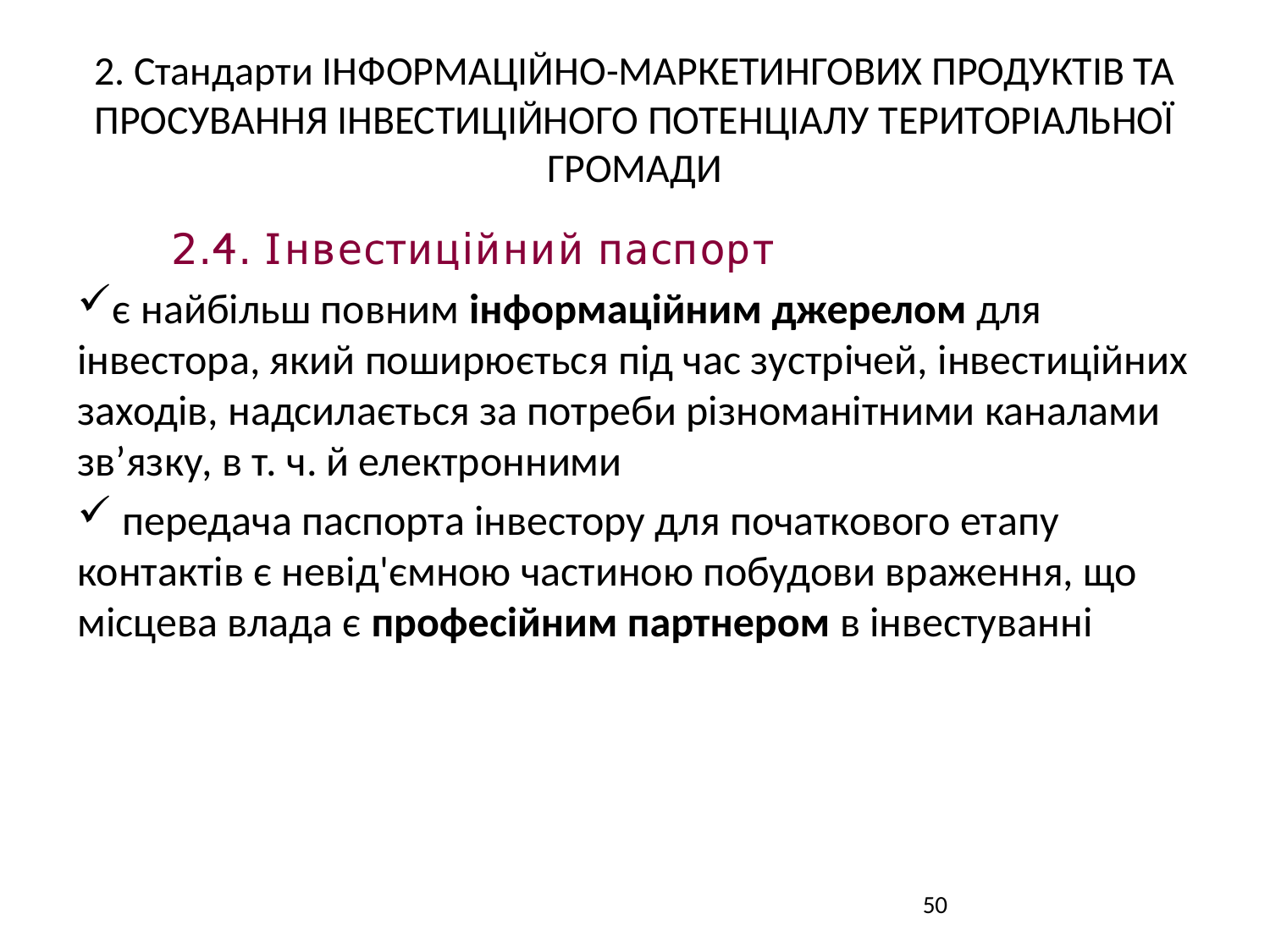

# 2. Стандарти ІНФОРМАЦІЙНО-МАРКЕТИНГОВИХ ПРОДУКТІВ ТА ПРОСУВАННЯ ІНВЕСТИЦІЙНОГО ПОТЕНЦІАЛУ ТЕРИТОРІАЛЬНОЇ ГРОМАДИ
2.4. Інвестиційний паспорт
є найбільш повним інформаційним джерелом для інвестора, який поширюється під час зустрічей, інвестиційних заходів, надсилається за потреби різноманітними каналами зв’язку, в т. ч. й електронними
 передача паспорта інвестору для початкового етапу контактів є невід'ємною частиною побудови враження, що місцева влада є професійним партнером в інвестуванні
50